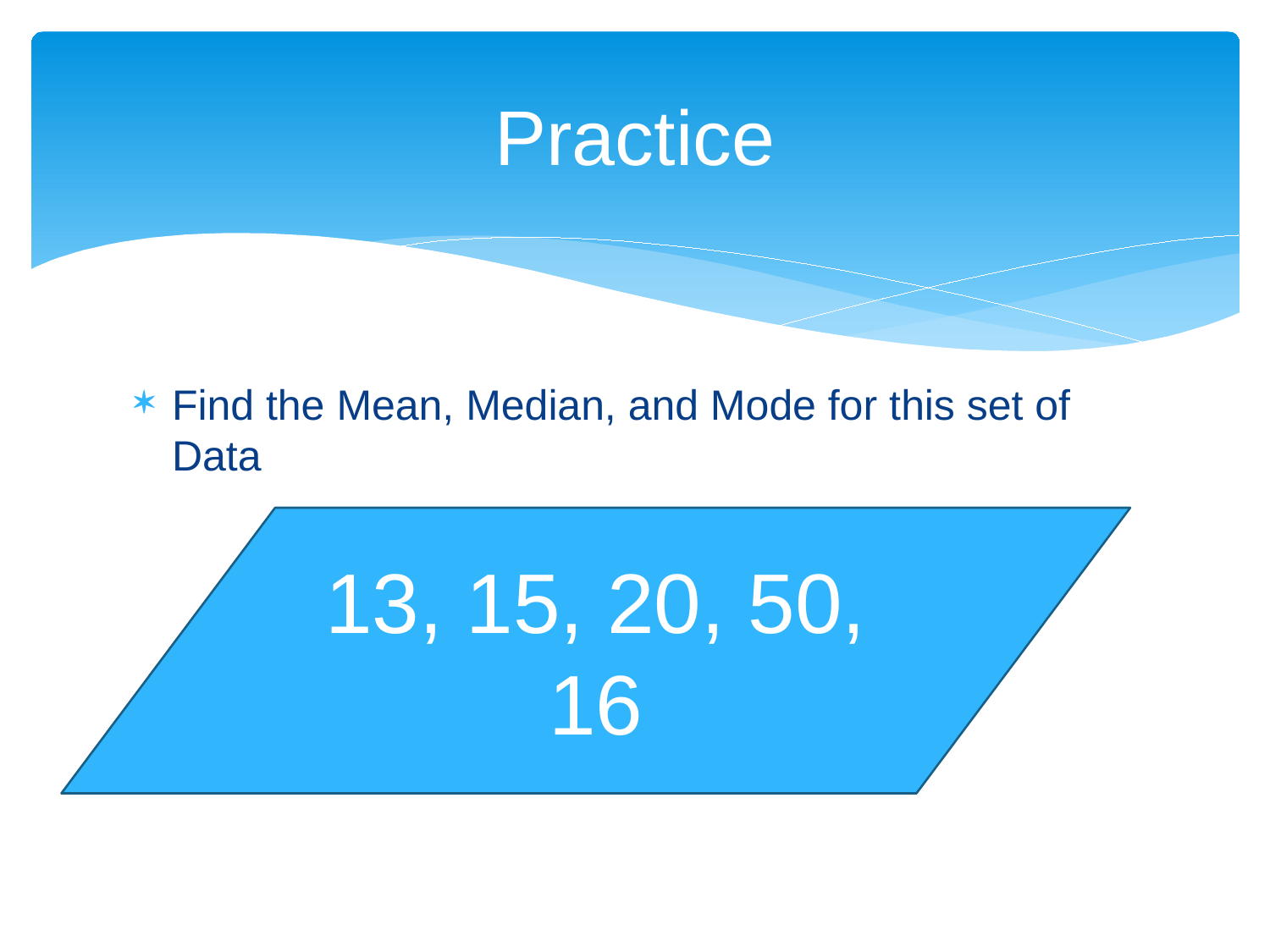

# Practice
Find the Mean, Median, and Mode for this set of Data

13, 15, 20, 50, 16